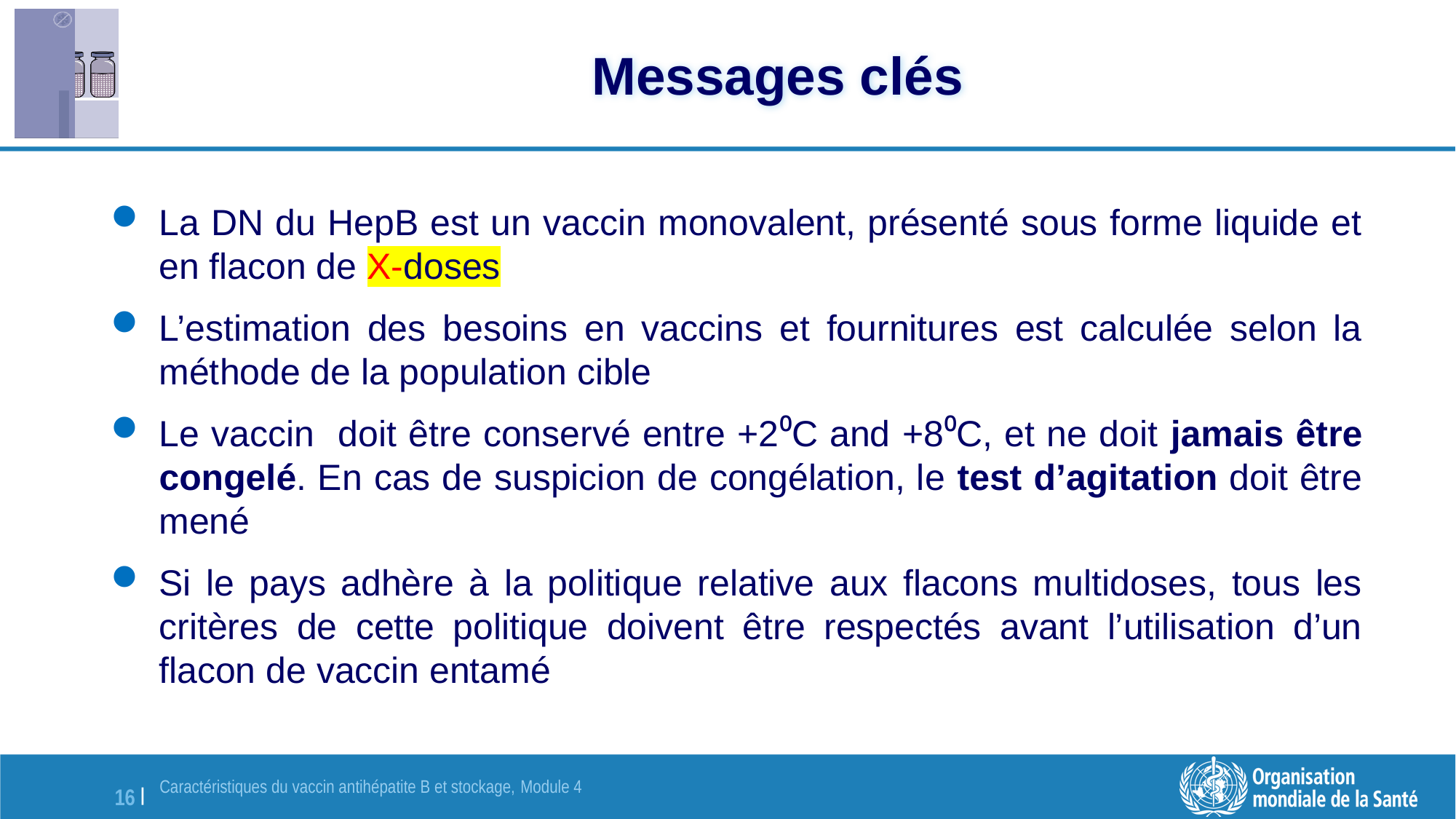

# Messages clés
La DN du HepB est un vaccin monovalent, présenté sous forme liquide et en flacon de X-doses
L’estimation des besoins en vaccins et fournitures est calculée selon la méthode de la population cible
Le vaccin  doit être conservé entre +2⁰C and +8⁰C, et ne doit jamais être congelé. En cas de suspicion de congélation, le test d’agitation doit être mené
Si le pays adhère à la politique relative aux flacons multidoses, tous les critères de cette politique doivent être respectés avant l’utilisation d’un flacon de vaccin entamé